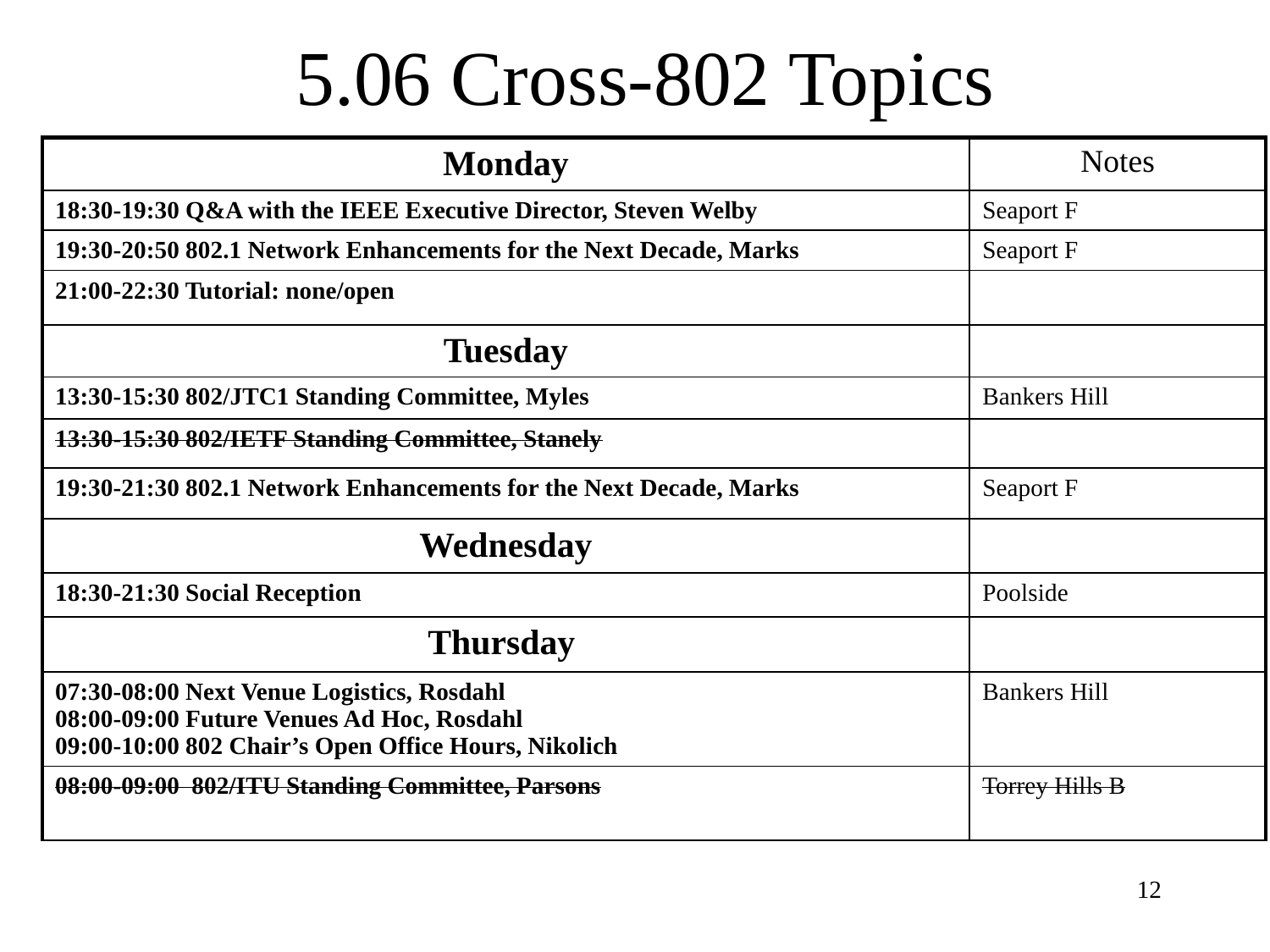

# 5.06 Cross-802 Topics
| Monday | Notes |
| --- | --- |
| 18:30-19:30 Q&A with the IEEE Executive Director, Steven Welby | Seaport F |
| 19:30-20:50 802.1 Network Enhancements for the Next Decade, Marks | Seaport F |
| 21:00-22:30 Tutorial: none/open |  |
| Tuesday |  |
| 13:30-15:30 802/JTC1 Standing Committee, Myles | Bankers Hill |
| 13:30-15:30 802/IETF Standing Committee, Stanely |  |
| 19:30-21:30 802.1 Network Enhancements for the Next Decade, Marks | Seaport F |
| Wednesday |  |
| 18:30-21:30 Social Reception | Poolside |
| Thursday |  |
| 07:30-08:00 Next Venue Logistics, Rosdahl 08:00-09:00 Future Venues Ad Hoc, Rosdahl 09:00-10:00 802 Chair’s Open Office Hours, Nikolich | Bankers Hill |
| 08:00-09:00 802/ITU Standing Committee, Parsons | Torrey Hills B |
12